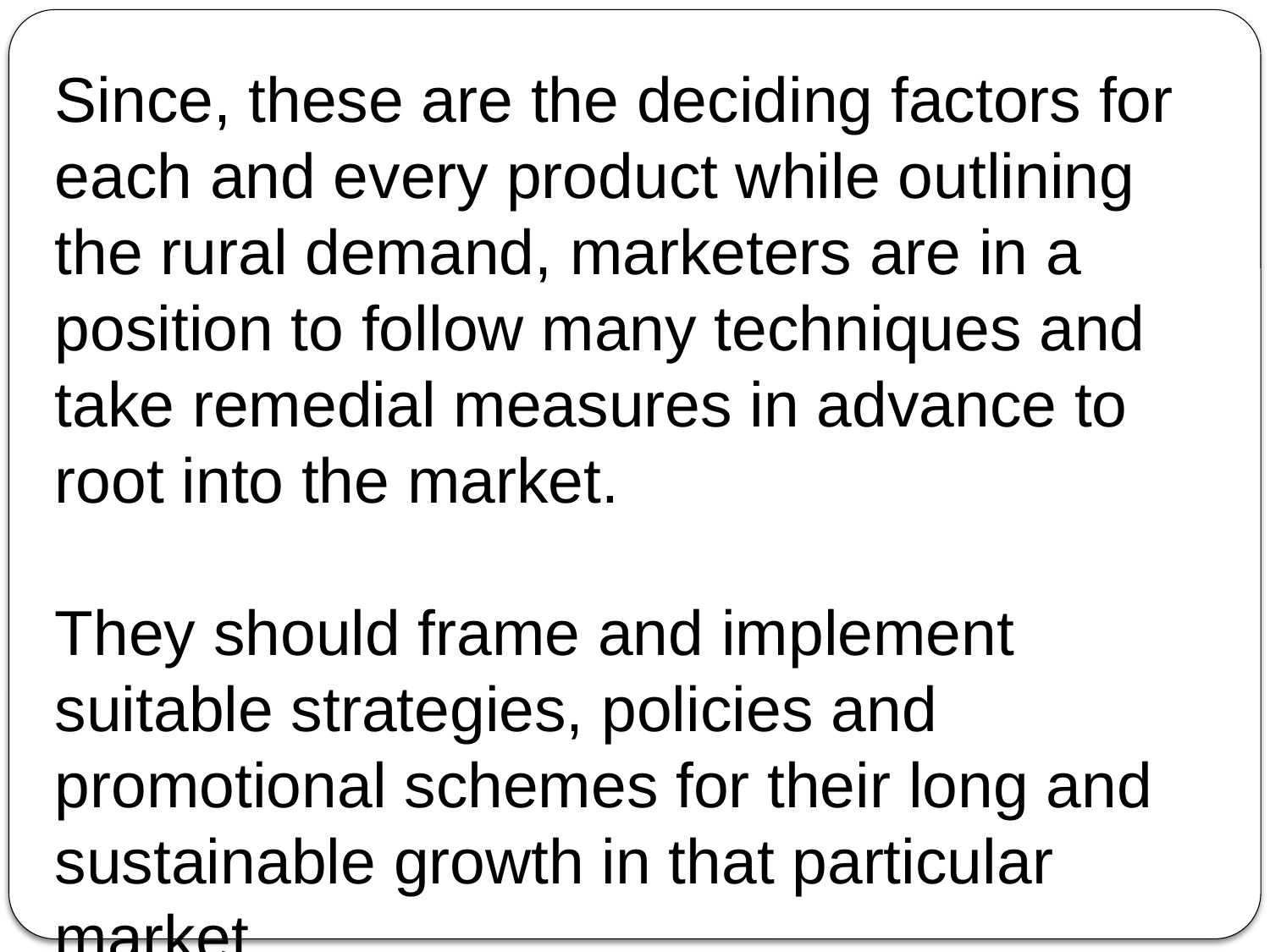

Since, these are the deciding factors for each and every product while outlining the rural demand, marketers are in a position to follow many techniques and take remedial measures in advance to root into the market.

They should frame and implement suitable strategies, policies and promotional schemes for their long and sustainable growth in that particular market.